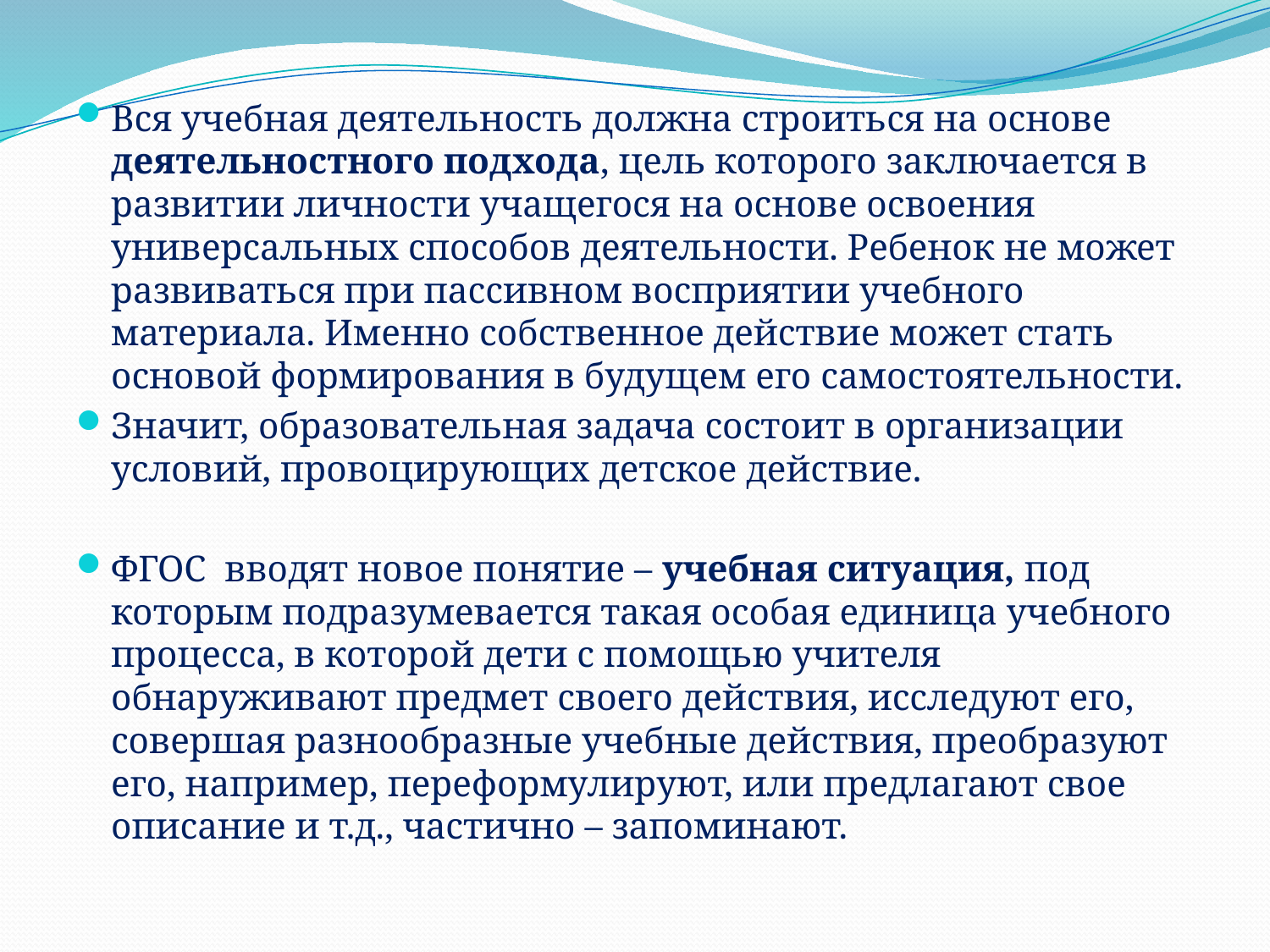

Вся учебная деятельность должна строиться на основе деятельностного подхода, цель которого заключается в развитии личности учащегося на основе освоения универсальных способов деятельности. Ребенок не может развиваться при пассивном восприятии учебного материала. Именно собственное действие может стать основой формирования в будущем его самостоятельности.
Значит, образовательная задача состоит в организации  условий, провоцирующих детское действие.

ФГОС  вводят новое понятие – учебная ситуация, под которым подразумевается такая особая единица учебного процесса, в которой дети с помощью учителя обнаруживают предмет своего действия, исследуют его, совершая разнообразные учебные действия, преобразуют его, например, переформулируют, или предлагают свое описание и т.д., частично – запоминают.